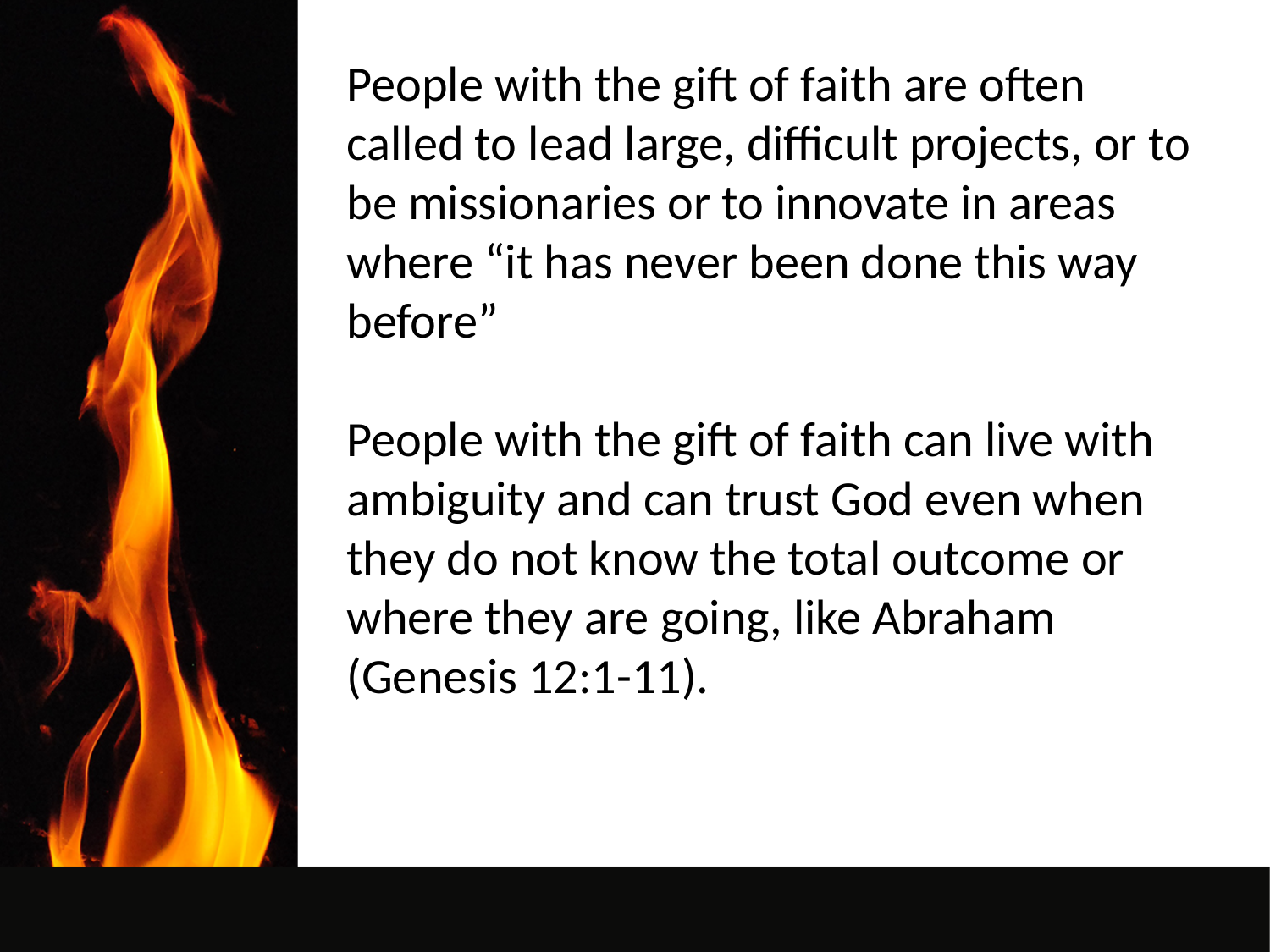

People with the gift of faith are often called to lead large, difficult projects, or to be missionaries or to innovate in areas where “it has never been done this way before”
People with the gift of faith can live with ambiguity and can trust God even when they do not know the total outcome or where they are going, like Abraham (Genesis 12:1-11).